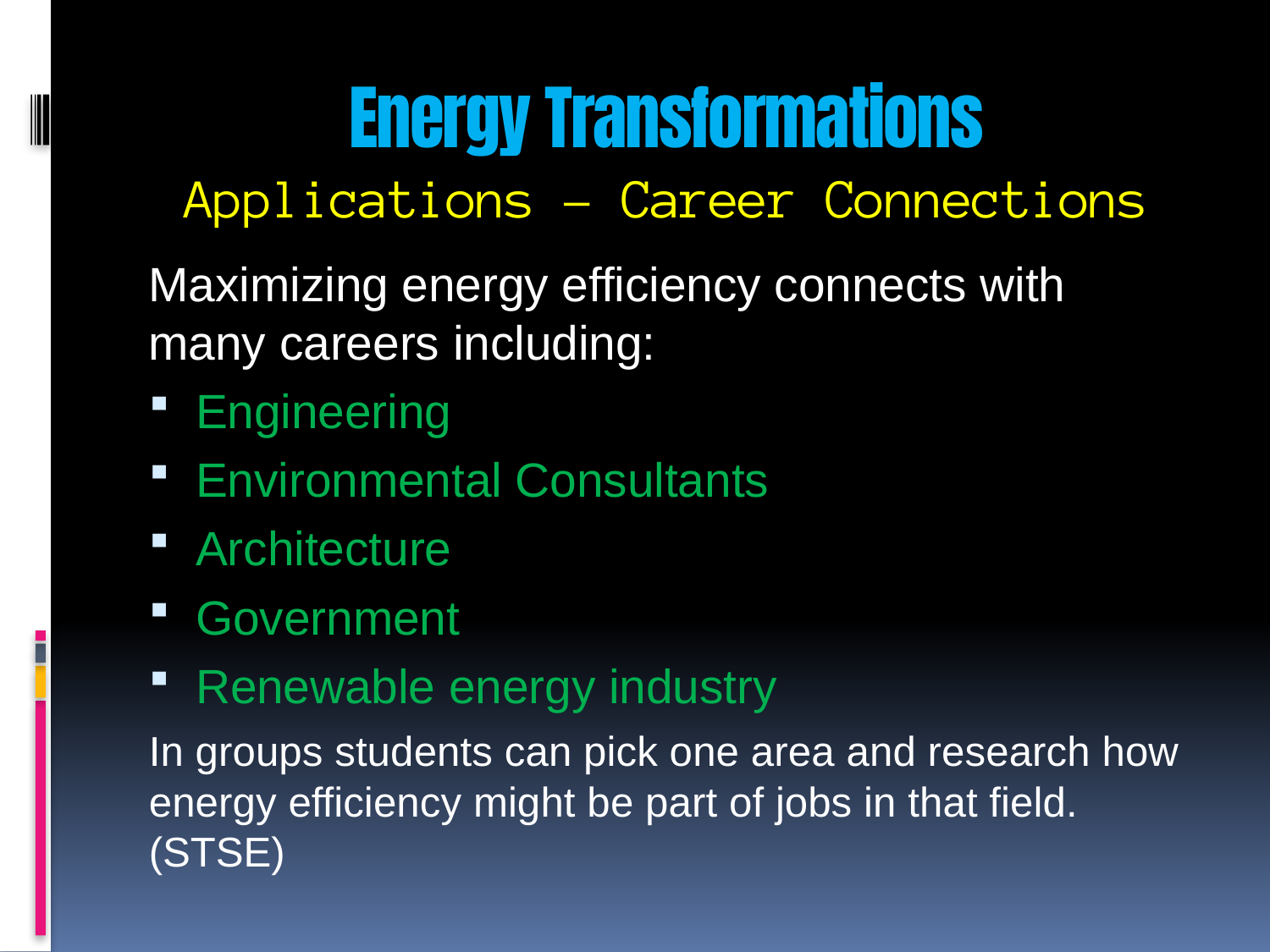

# Energy Transformations Applications – Career Connections
Maximizing energy efficiency connects with many careers including:
Engineering
Environmental Consultants
Architecture
Government
Renewable energy industry
In groups students can pick one area and research how energy efficiency might be part of jobs in that field. (STSE)